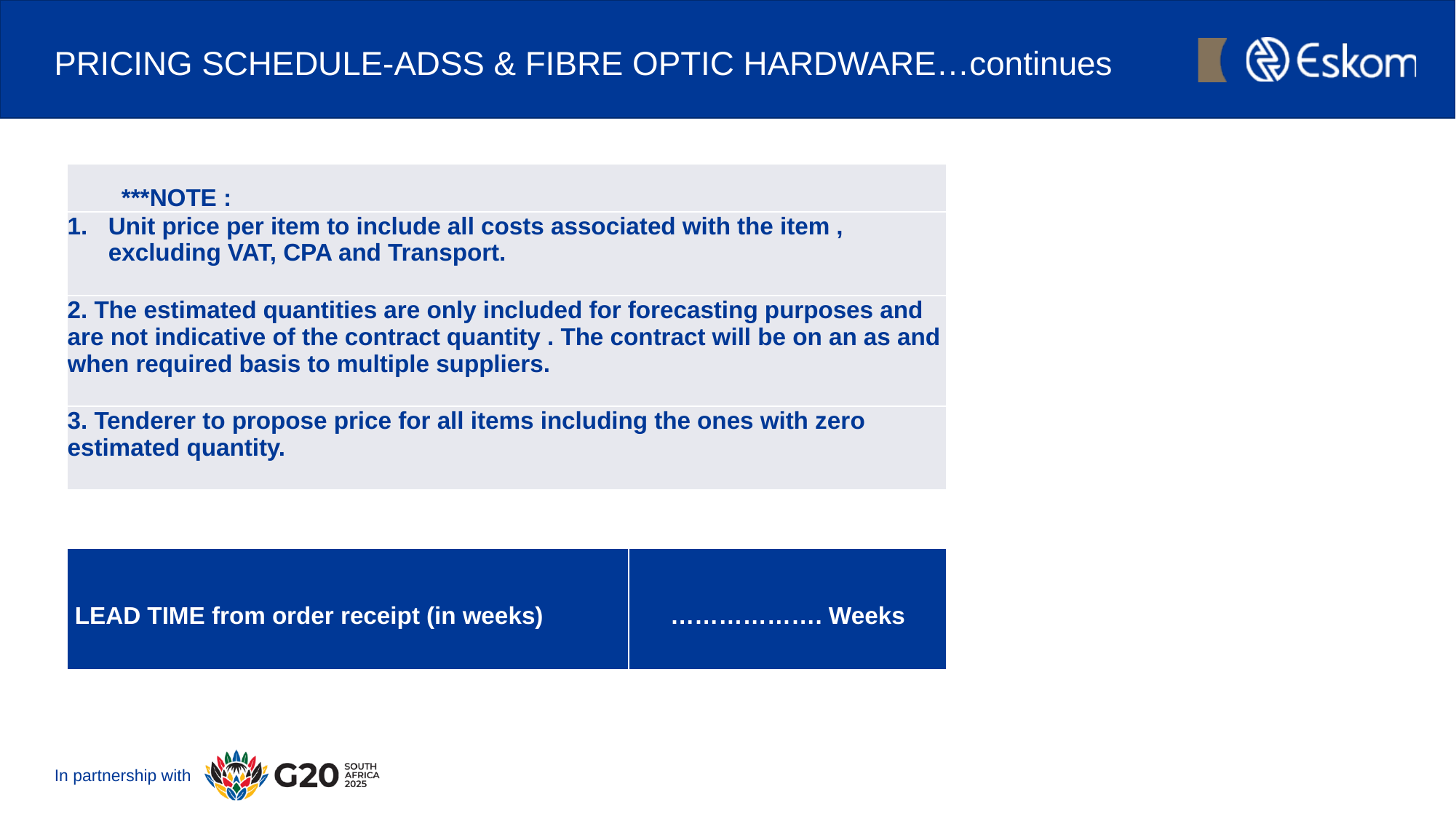

# PRICING SCHEDULE-ADSS & FIBRE OPTIC HARDWARE…continues
| \*\*\*NOTE : |
| --- |
| Unit price per item to include all costs associated with the item , excluding VAT, CPA and Transport. |
| 2. The estimated quantities are only included for forecasting purposes and are not indicative of the contract quantity . The contract will be on an as and when required basis to multiple suppliers. |
| 3. Tenderer to propose price for all items including the ones with zero estimated quantity. |
| LEAD TIME from order receipt (in weeks) | ………………. Weeks |
| --- | --- |